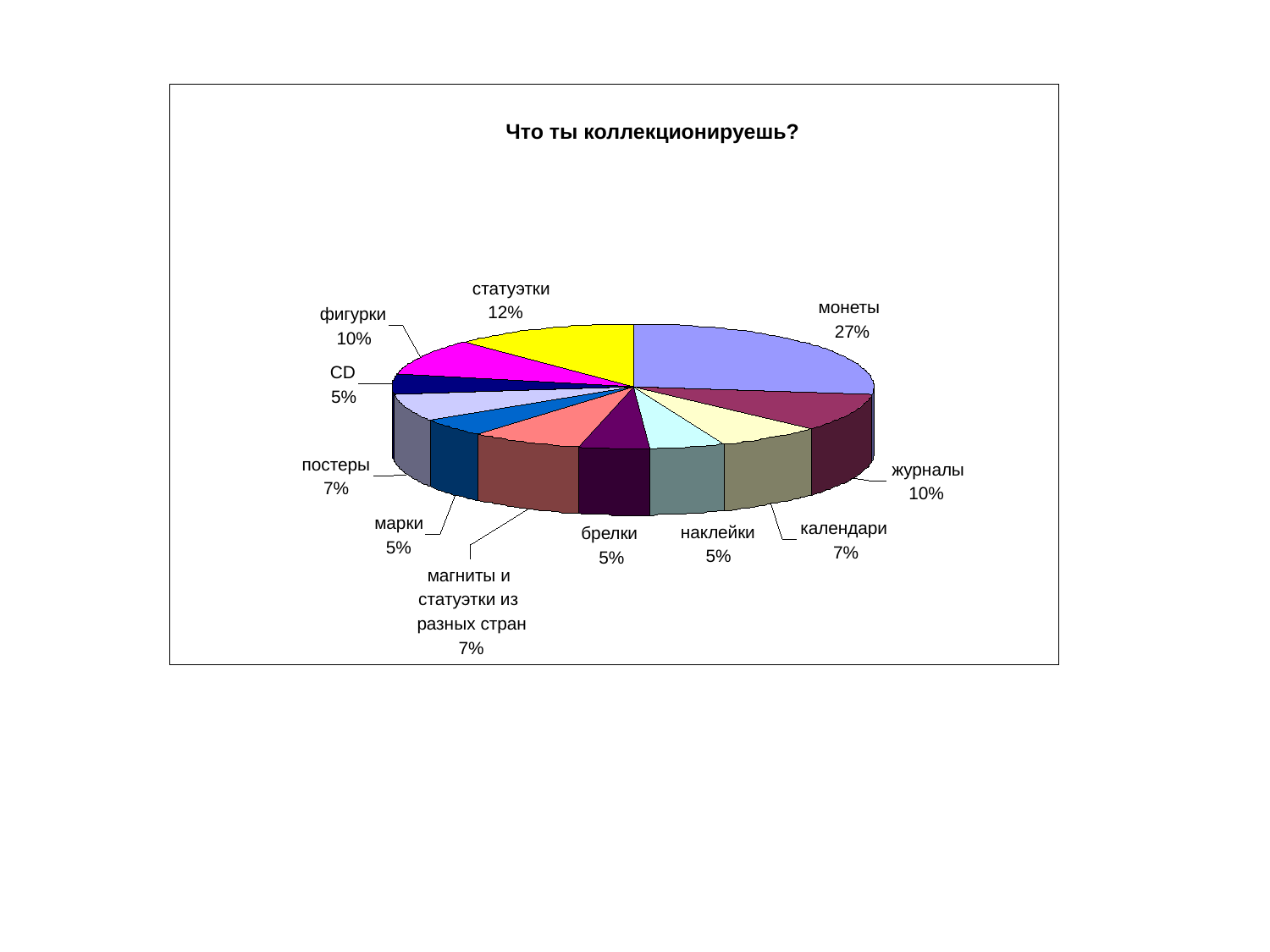

Что ты коллекционируешь?
статуэтки
монеты
12%
фигурки
27%

10%

CD

5%

постеры
журналы

7%

10%

марки
календари
наклейки
брелки
5%
7%
5%
5%
магниты и
статуэтки из
разных стран
7%